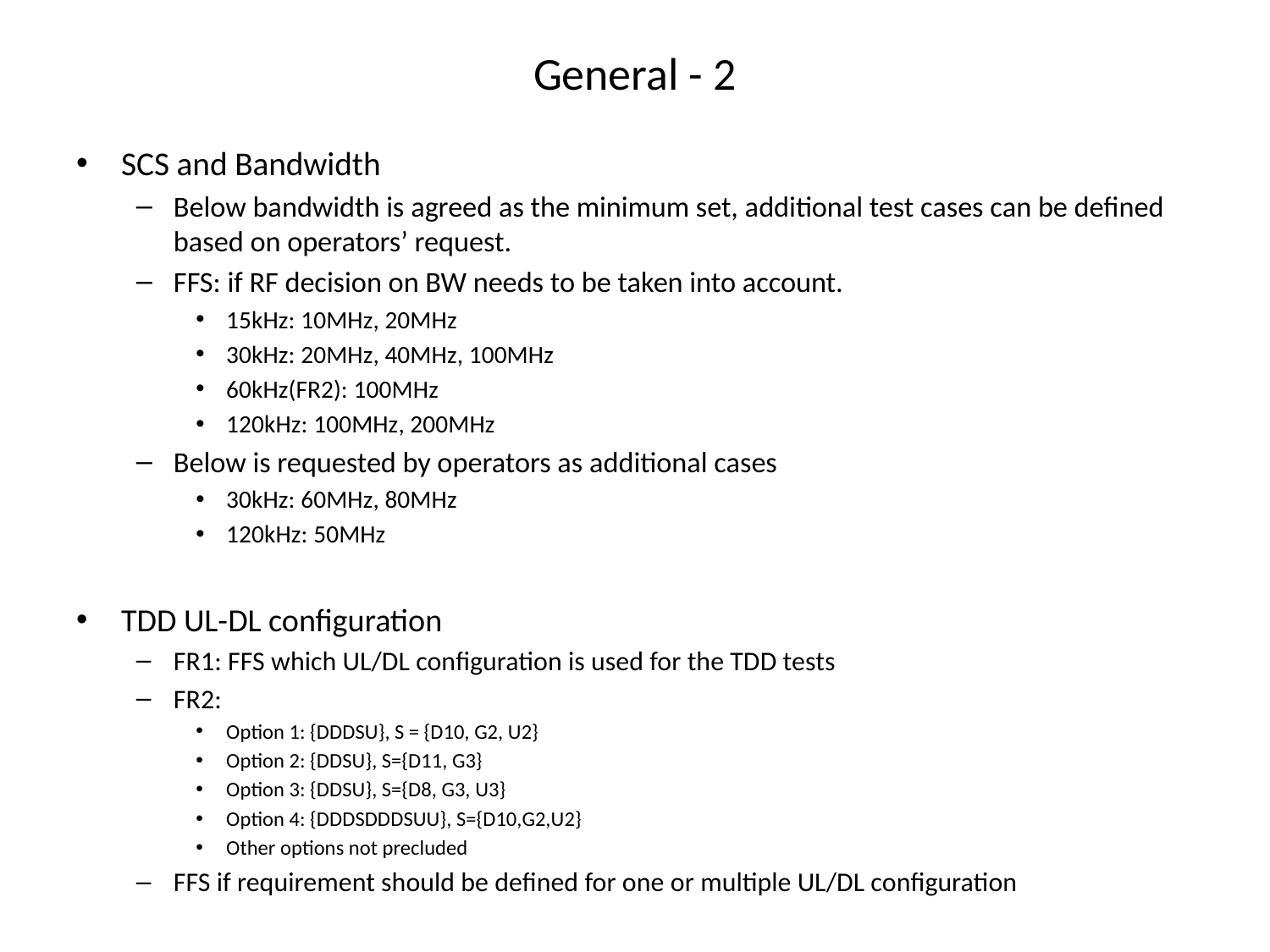

# General - 2
SCS and Bandwidth
Below bandwidth is agreed as the minimum set, additional test cases can be defined based on operators’ request.
FFS: if RF decision on BW needs to be taken into account.
15kHz: 10MHz, 20MHz
30kHz: 20MHz, 40MHz, 100MHz
60kHz(FR2): 100MHz
120kHz: 100MHz, 200MHz
Below is requested by operators as additional cases
30kHz: 60MHz, 80MHz
120kHz: 50MHz

TDD UL-DL configuration
FR1: FFS which UL/DL configuration is used for the TDD tests
FR2:
Option 1: {DDDSU}, S = {D10, G2, U2}
Option 2: {DDSU}, S={D11, G3}
Option 3: {DDSU}, S={D8, G3, U3}
Option 4: {DDDSDDDSUU}, S={D10,G2,U2}
Other options not precluded
FFS if requirement should be defined for one or multiple UL/DL configuration